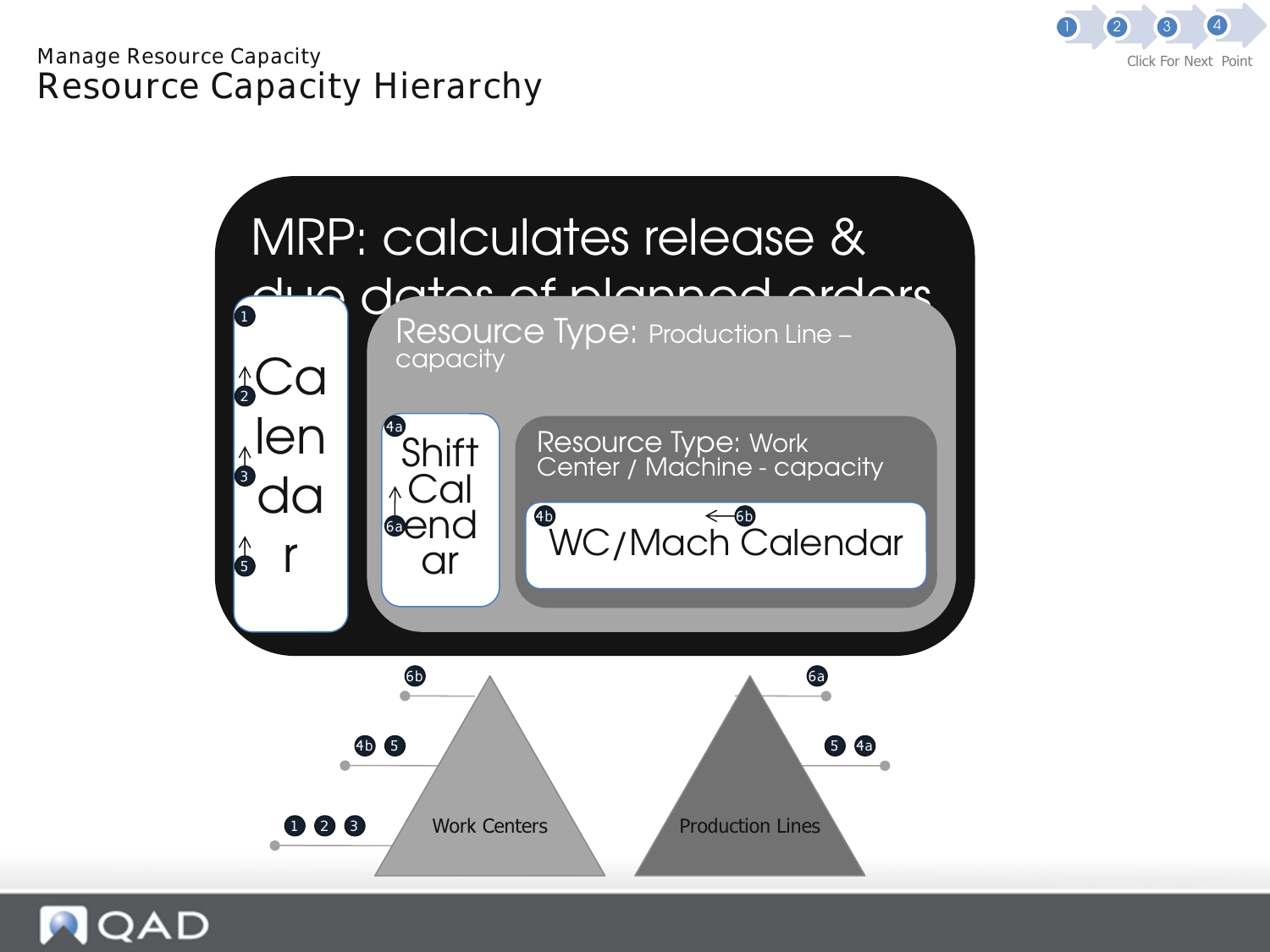

4

1

2

3
Manage Resource Capacity
Resource Capacity Hierarchy
Click For Next  Point
The working days and capacity for a resource, including calendar exceptions, come from different sources depending on the resource type

MRP: calculates release & due dates of planned orders
Calendar
Resource Type: Production Line – capacity
Shift Calendar
Resource Type: Work Center / Machine - capacity
WC/Mach Calendar
1
2
4a
3
4b
6b
6a
5
6b
6a
Work Centers
Production Lines
4b
5
4a
5
1
2
3